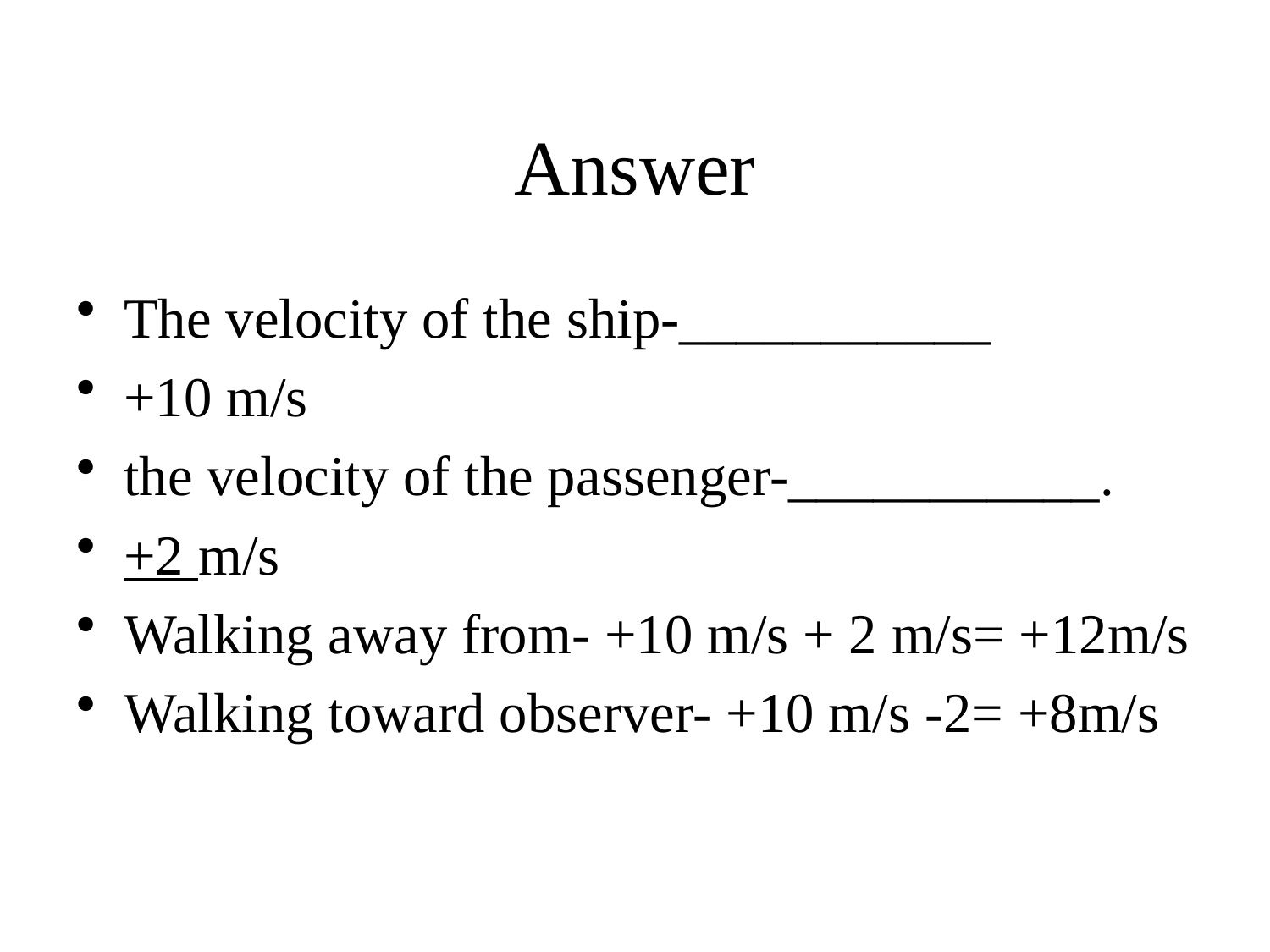

# Answer
The velocity of the ship-___________
+10 m/s
the velocity of the passenger-___________.
+2 m/s
Walking away from- +10 m/s + 2 m/s= +12m/s
Walking toward observer- +10 m/s -2= +8m/s